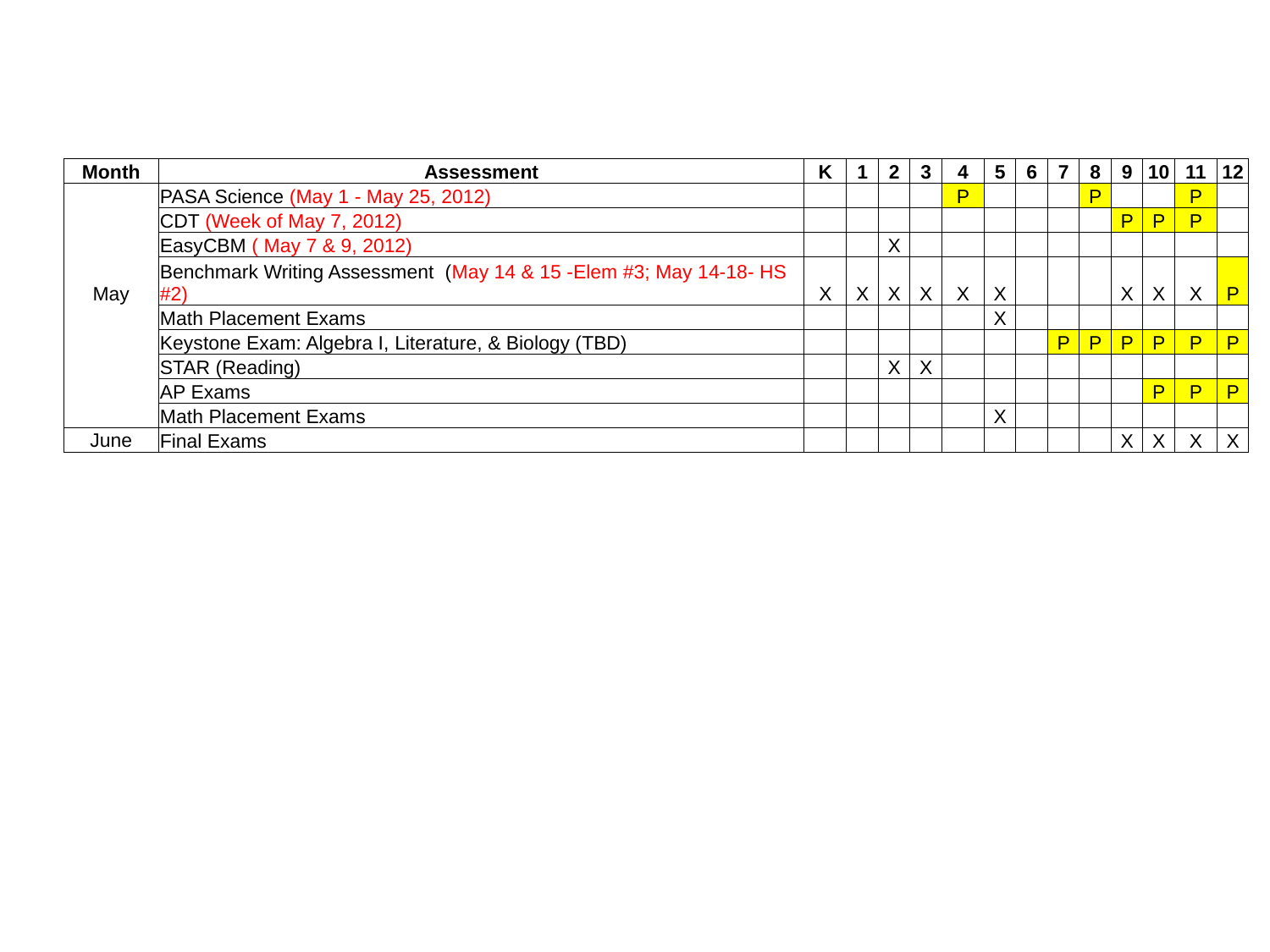

| Month | Assessment | K | 1 | 2 | 3 | 4 | 5 | 6 | 7 | 8 | 9 | 10 | 11 | 12 |
| --- | --- | --- | --- | --- | --- | --- | --- | --- | --- | --- | --- | --- | --- | --- |
| May | PASA Science (May 1 - May 25, 2012) |  |  |  |  | P |  |  |  | P |  |  | P |  |
|  | CDT (Week of May 7, 2012) |  |  |  |  |  |  |  |  |  | P | P | P |  |
|  | EasyCBM ( May 7 & 9, 2012) |  |  | X |  |  |  |  |  |  |  |  |  |  |
|  | Benchmark Writing Assessment (May 14 & 15 -Elem #3; May 14-18- HS #2) | X | X | X | X | X | X |  |  |  | X | X | X | P |
|  | Math Placement Exams |  |  |  |  |  | X |  |  |  |  |  |  |  |
|  | Keystone Exam: Algebra I, Literature, & Biology (TBD) |  |  |  |  |  |  |  | P | P | P | P | P | P |
|  | STAR (Reading) |  |  | X | X |  |  |  |  |  |  |  |  |  |
|  | AP Exams |  |  |  |  |  |  |  |  |  |  | P | P | P |
|  | Math Placement Exams |  |  |  |  |  | X |  |  |  |  |  |  |  |
| June | Final Exams |  |  |  |  |  |  |  |  |  | X | X | X | X |